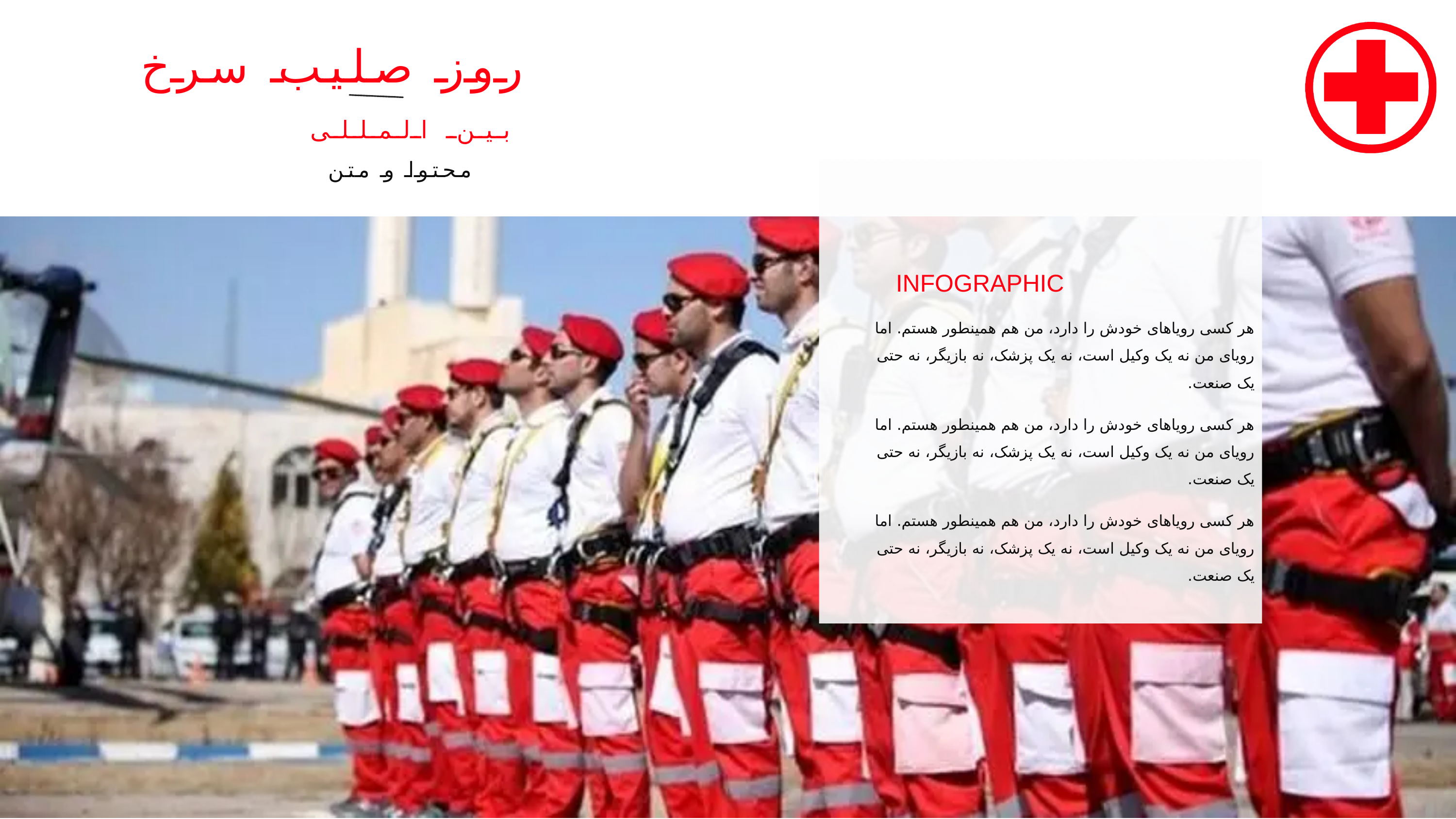

روز صلیب سرخ

بین المللی
محتوا و متن

INFOGRAPHIC
هر کسی رویاهای خودش را دارد، من هم همینطور هستم. اما رویای من نه یک وکیل است، نه یک پزشک، نه بازیگر، نه حتی یک صنعت.
هر کسی رویاهای خودش را دارد، من هم همینطور هستم. اما رویای من نه یک وکیل است، نه یک پزشک، نه بازیگر، نه حتی یک صنعت.
هر کسی رویاهای خودش را دارد، من هم همینطور هستم. اما رویای من نه یک وکیل است، نه یک پزشک، نه بازیگر، نه حتی یک صنعت.